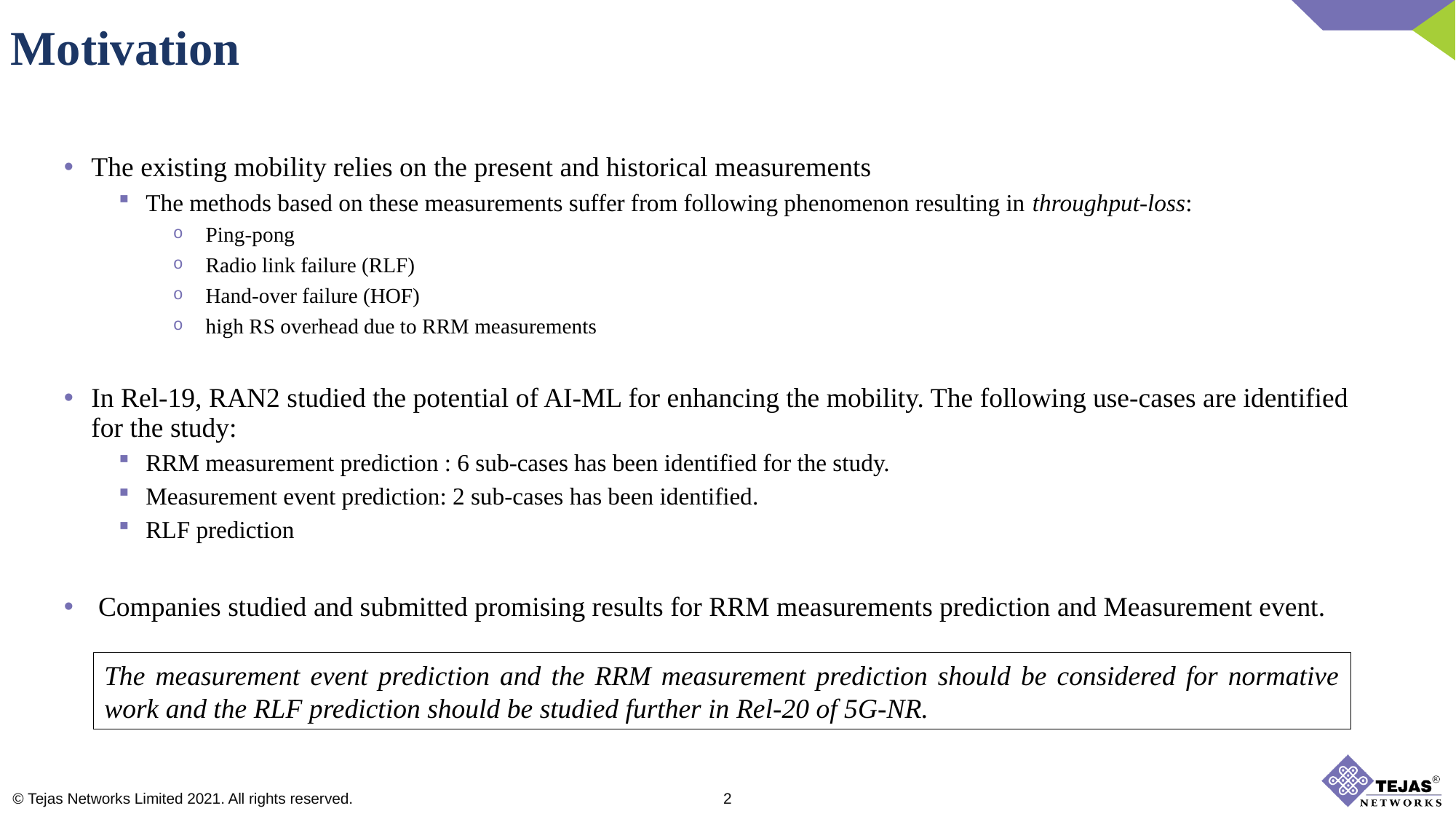

Motivation

The existing mobility relies on the present and historical measurements
The methods based on these measurements suffer from following phenomenon resulting in throughput-loss:
 Ping-pong
 Radio link failure (RLF)
 Hand-over failure (HOF)
 high RS overhead due to RRM measurements

In Rel-19, RAN2 studied the potential of AI-ML for enhancing the mobility. The following use-cases are identified for the study:
RRM measurement prediction : 6 sub-cases has been identified for the study.
Measurement event prediction: 2 sub-cases has been identified.
RLF prediction

 Companies studied and submitted promising results for RRM measurements prediction and Measurement event.

The measurement event prediction and the RRM measurement prediction should be considered for normative work and the RLF prediction should be studied further in Rel-20 of 5G-NR.